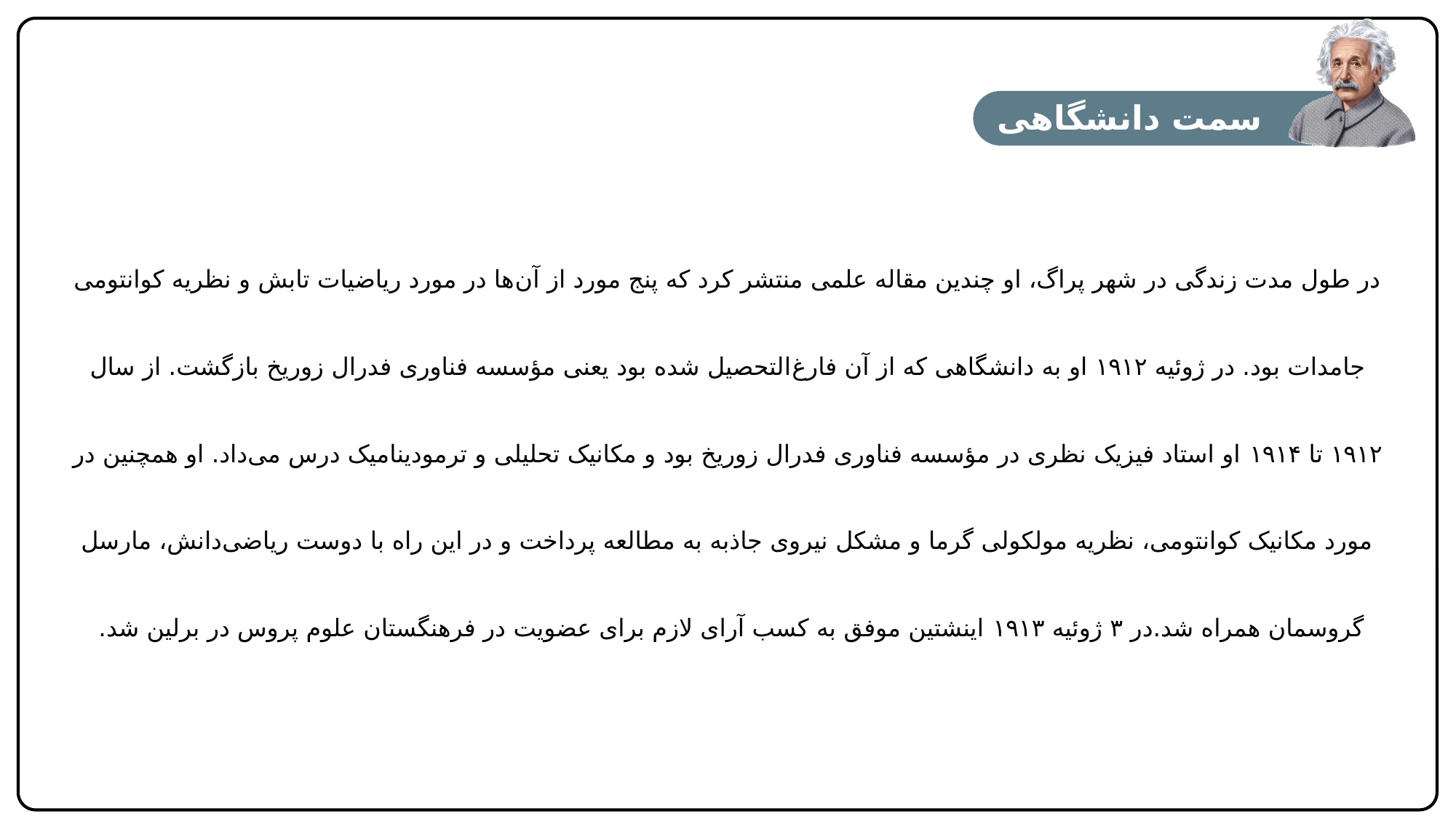

سمت دانشگاهی
در طول مدت زندگی در شهر پراگ، او چندین مقاله علمی منتشر کرد که پنج مورد از آن‌ها در مورد ریاضیات تابش و نظریه کوانتومی جامدات بود. در ژوئیه ۱۹۱۲ او به دانشگاهی که از آن فارغ‌التحصیل شده بود یعنی مؤسسه فناوری فدرال زوریخ بازگشت. از سال ۱۹۱۲ تا ۱۹۱۴ او استاد فیزیک نظری در مؤسسه فناوری فدرال زوریخ بود و مکانیک تحلیلی و ترمودینامیک درس می‌داد. او همچنین در مورد مکانیک کوانتومی، نظریه مولکولی گرما و مشکل نیروی جاذبه به مطالعه پرداخت و در این راه با دوست ریاضی‌دانش، مارسل گروسمان همراه شد.در ۳ ژوئیه ۱۹۱۳ اینشتین موفق به کسب آرای لازم برای عضویت در فرهنگستان علوم پروس در برلین شد.